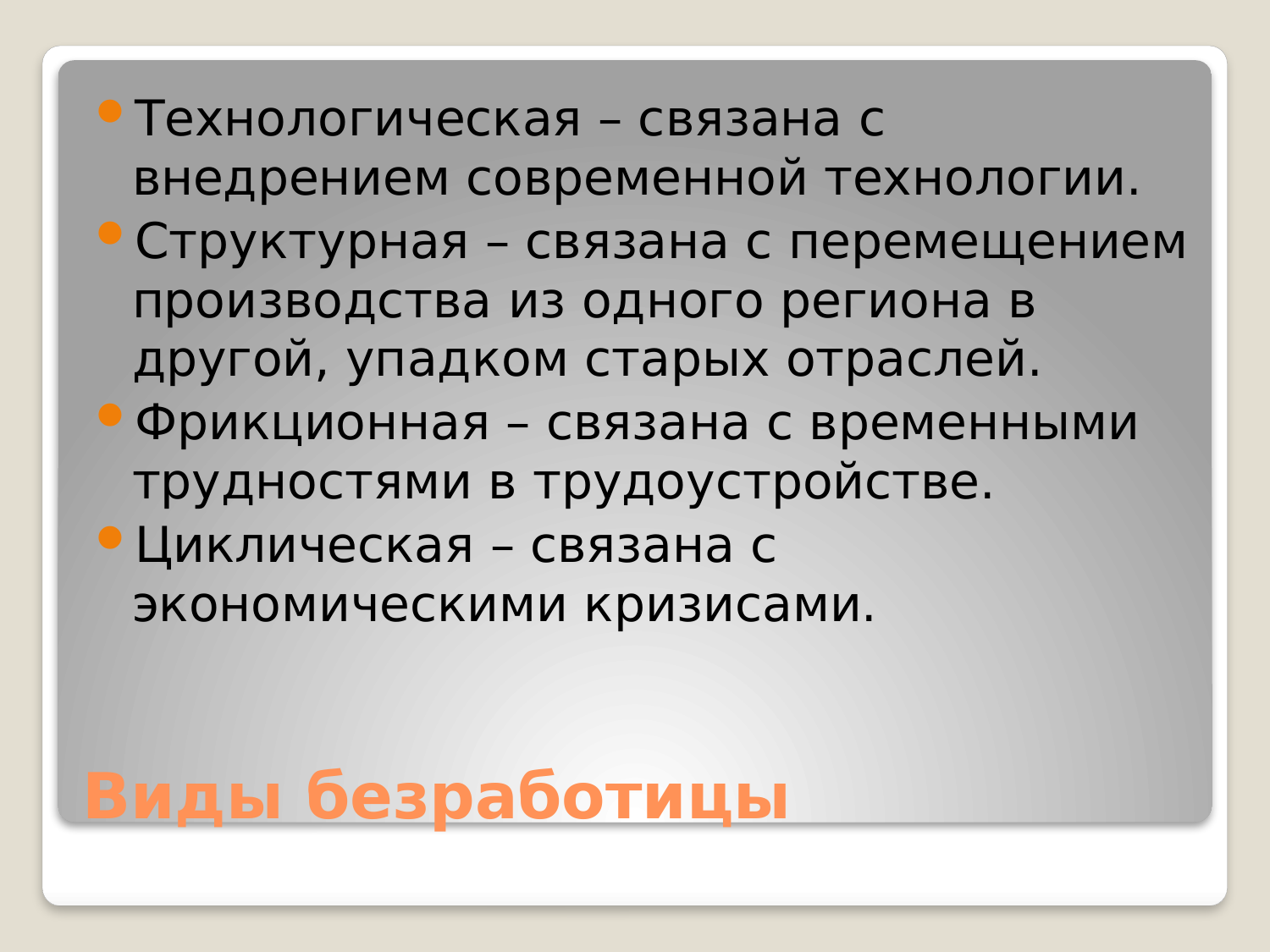

Технологическая – связана с внедрением современной технологии.
Структурная – связана с перемещением производства из одного региона в другой, упадком старых отраслей.
Фрикционная – связана с временными трудностями в трудоустройстве.
Циклическая – связана с экономическими кризисами.
# Виды безработицы